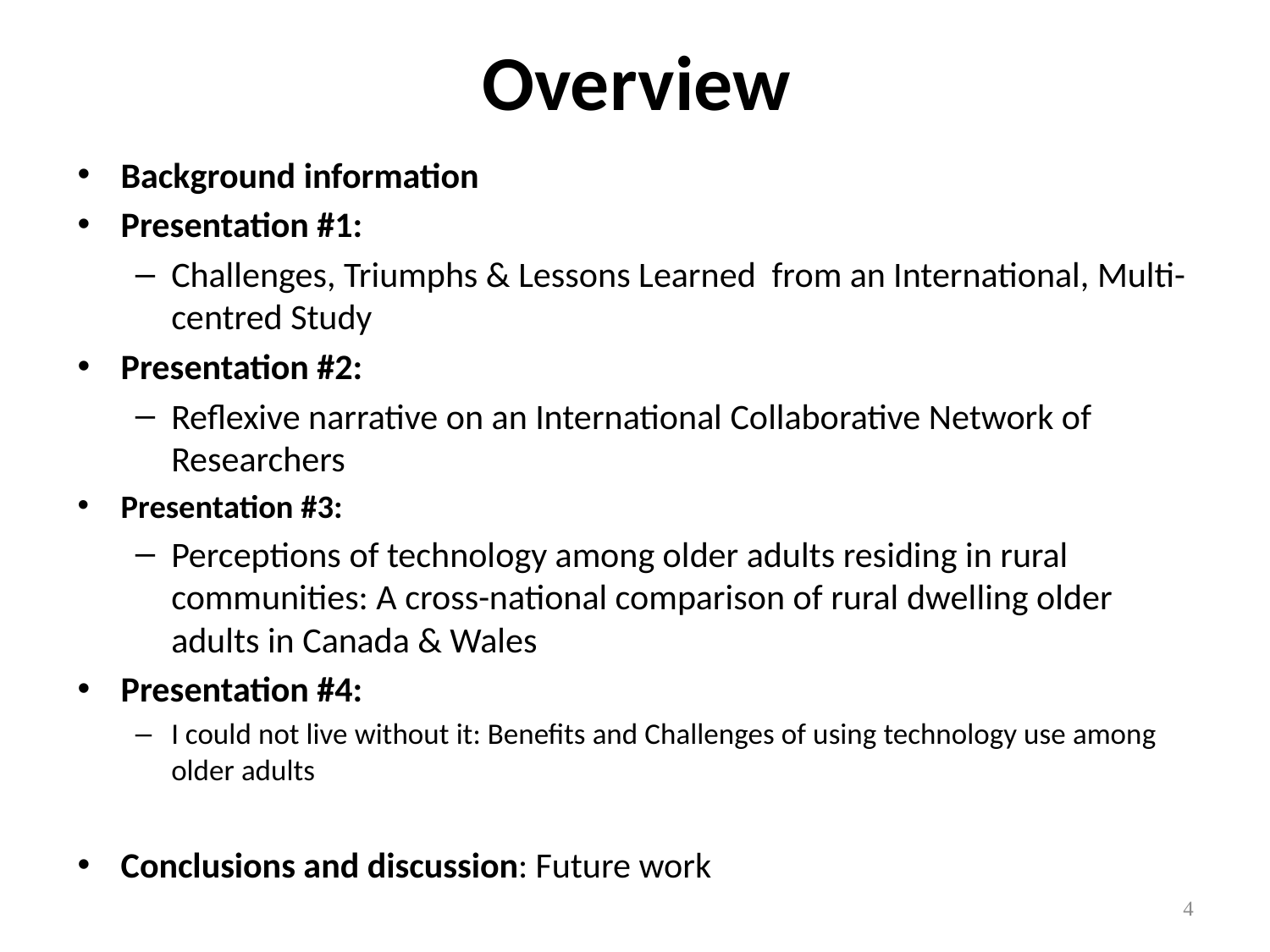

# Overview
Background information
Presentation #1:
Challenges, Triumphs & Lessons Learned  from an International, Multi-centred Study
Presentation #2:
Reflexive narrative on an International Collaborative Network of Researchers
Presentation #3:
Perceptions of technology among older adults residing in rural communities: A cross-national comparison of rural dwelling older adults in Canada & Wales
Presentation #4:
I could not live without it: Benefits and Challenges of using technology use among older adults

Conclusions and discussion: Future work

4